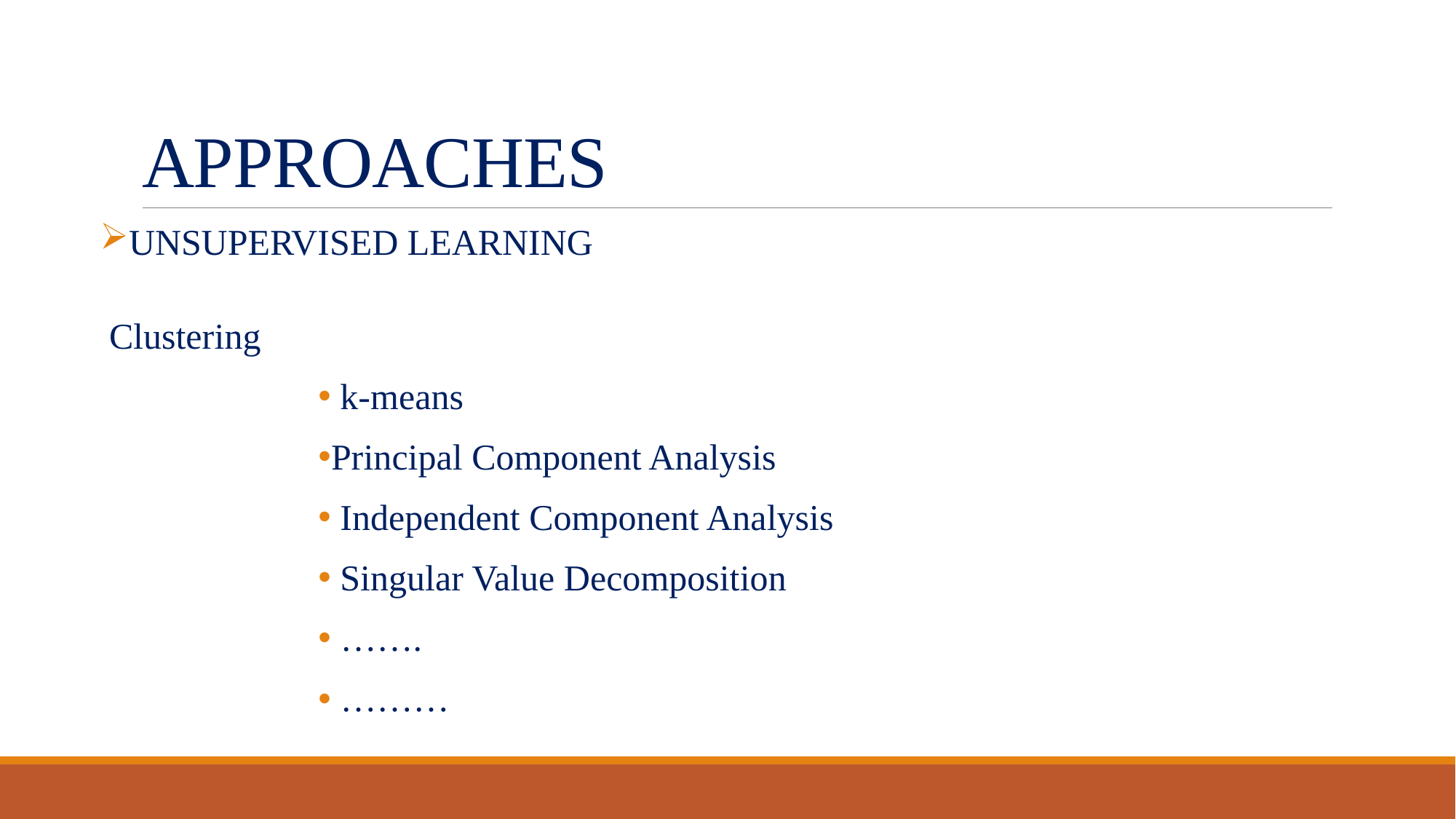

# APPROACHES
UNSUPERVISED LEARNING
 Clustering
 k-means
Principal Component Analysis
 Independent Component Analysis
 Singular Value Decomposition
 …….
 ………